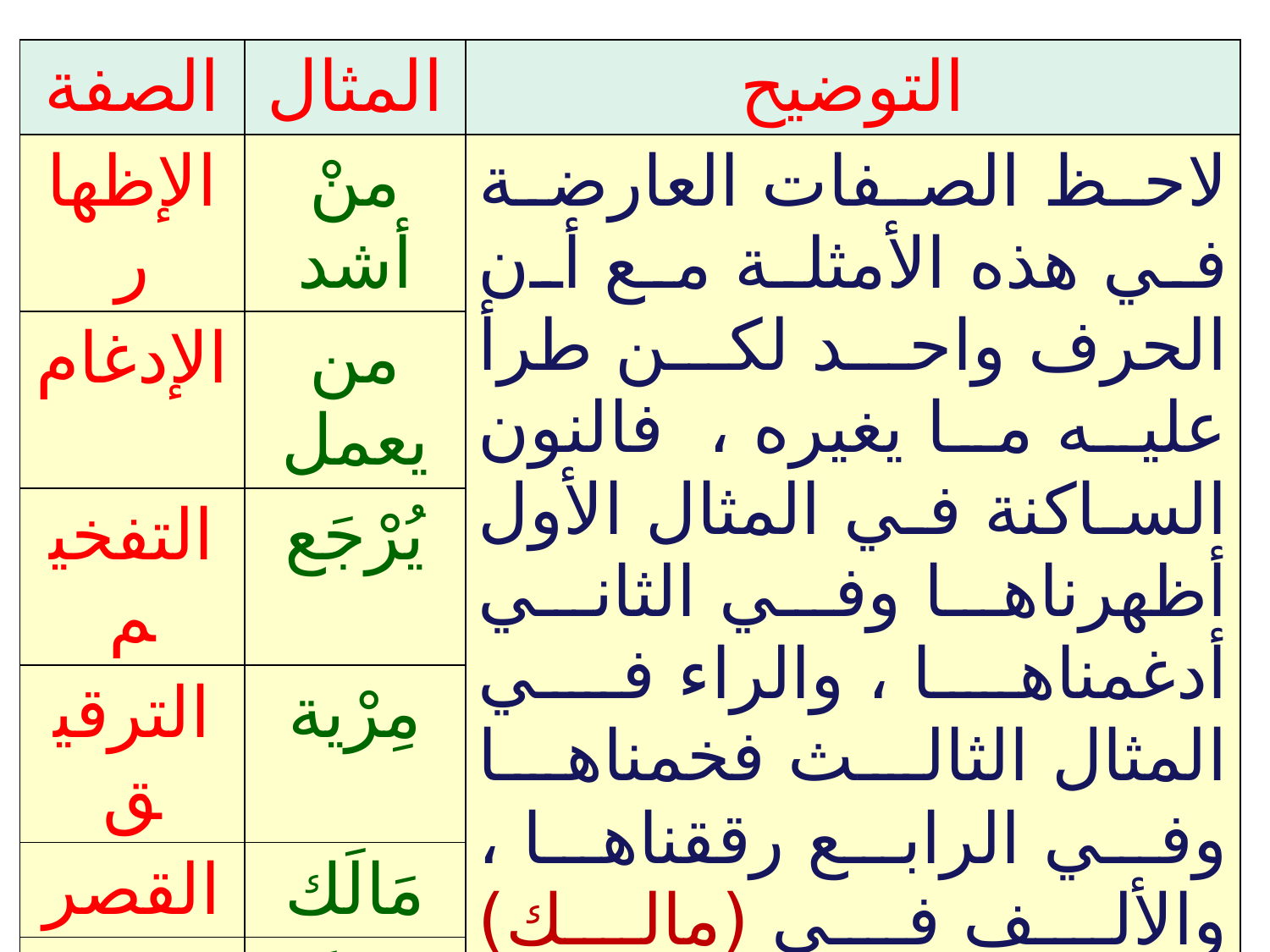

| الصفة | المثال | التوضيح |
| --- | --- | --- |
| الإظهار | منْ أشد | لاحظ الصفات العارضة في هذه الأمثلة مع أن الحرف واحد لكن طرأ عليه ما يغيره ، فالنون الساكنة في المثال الأول أظهرناها وفي الثاني أدغمناها ، والراء في المثال الثالث فخمناها وفي الرابع رققناها ، والألف في (مالك) قصرناها وفي (ماء) مددناها ، والدال في (يمددكم) إحداها ساكنة والأخرى متحركة |
| الإدغام | من يعمل |  |
| التفخيم | يُرْجَع |  |
| الترقيق | مِرْية |  |
| القصر | مَالَك |  |
| المد | ماءً |  |
| السكون | يمدِدْكم |  |
| التحرك | يمدِدْكم |  |
#